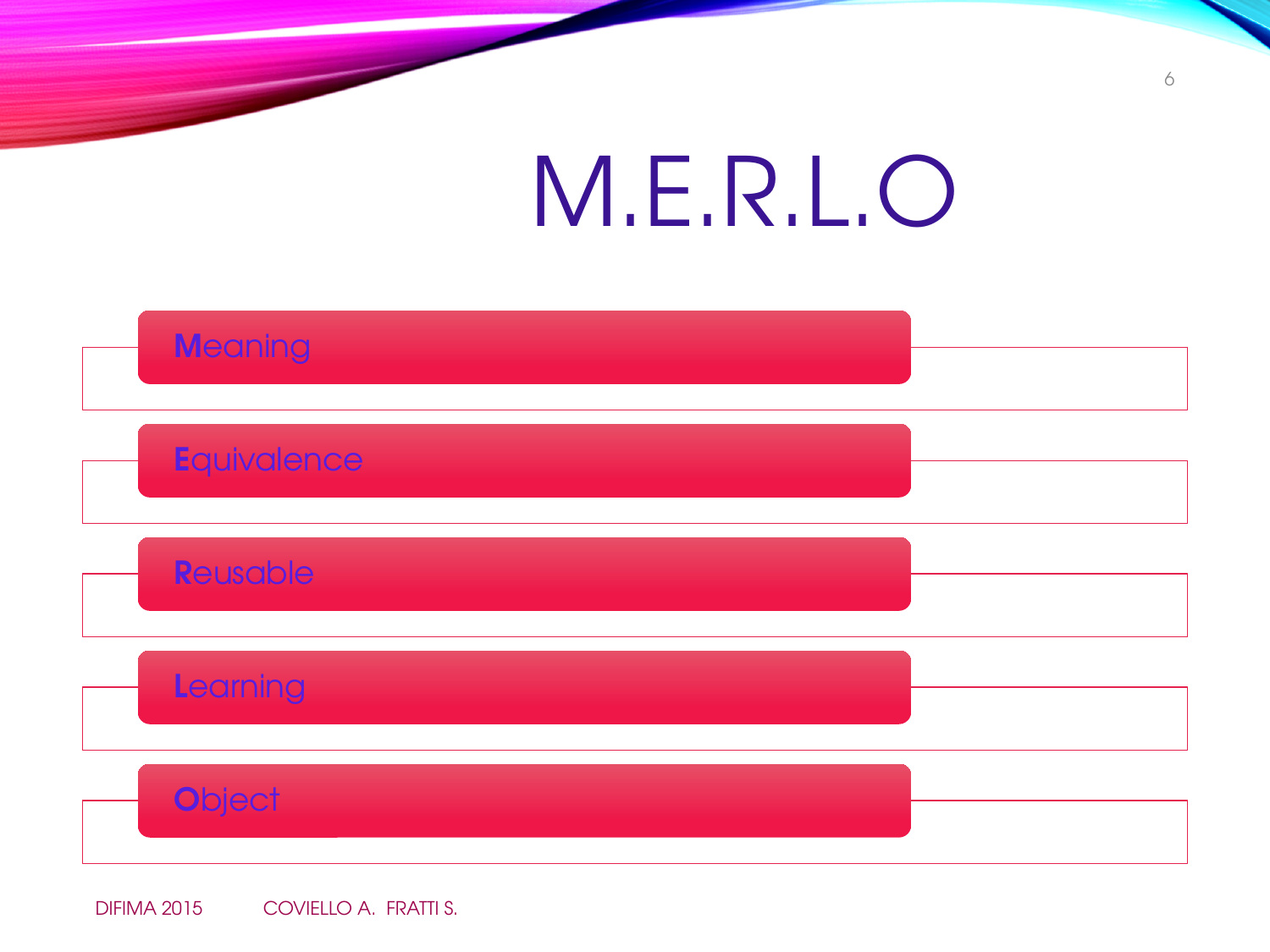

6
# m.e.r.l.o
Meaning
Equivalence
Reusable
Learning
Object
DIFIMA 2015            COVIELLO A.  FRATTI S.